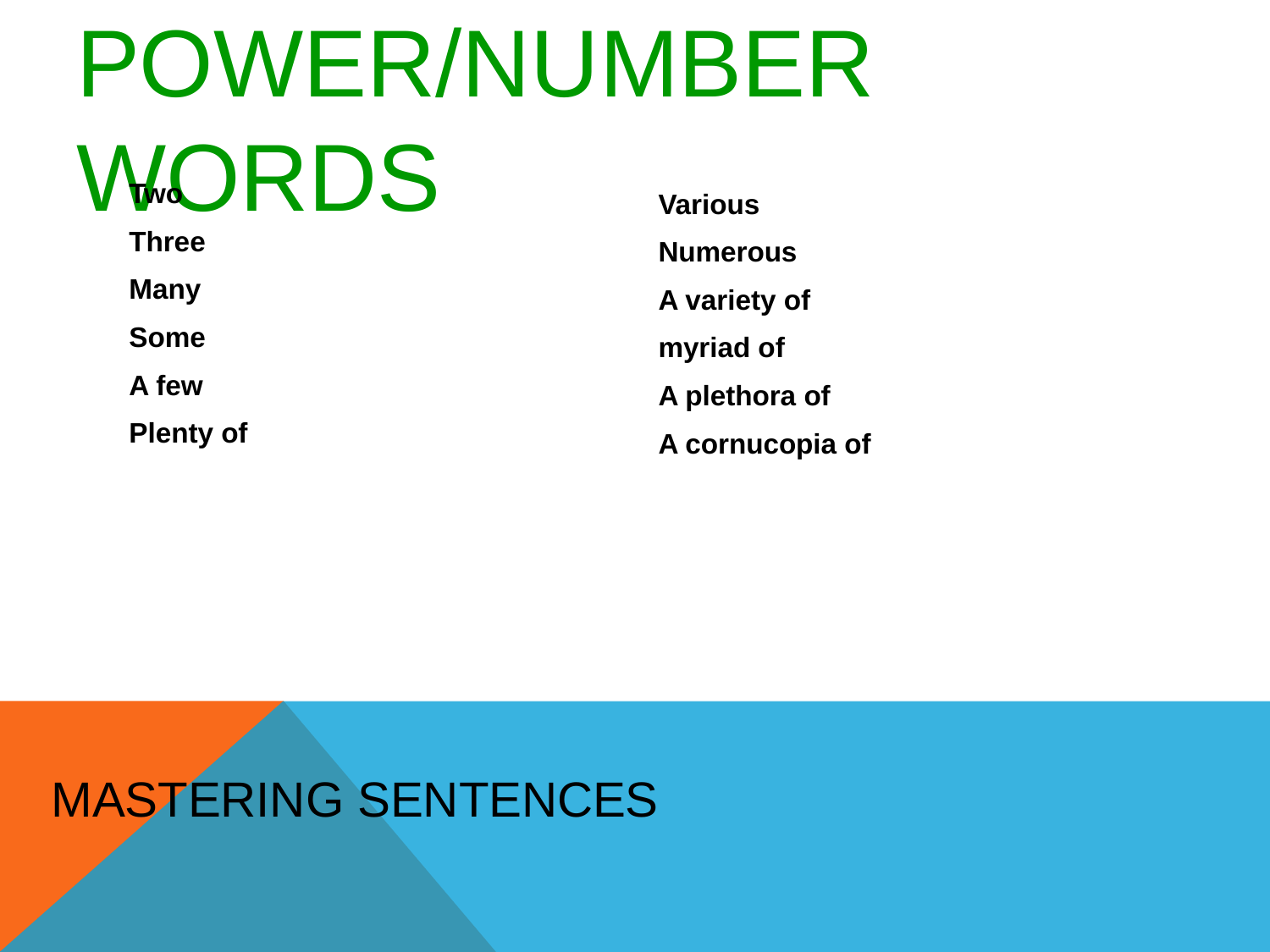

# Power/Number Words
Two
Three
Many
Some
A few
Plenty of

Various
Numerous
A variety of
myriad of
A plethora of
A cornucopia of
Mastering sentences